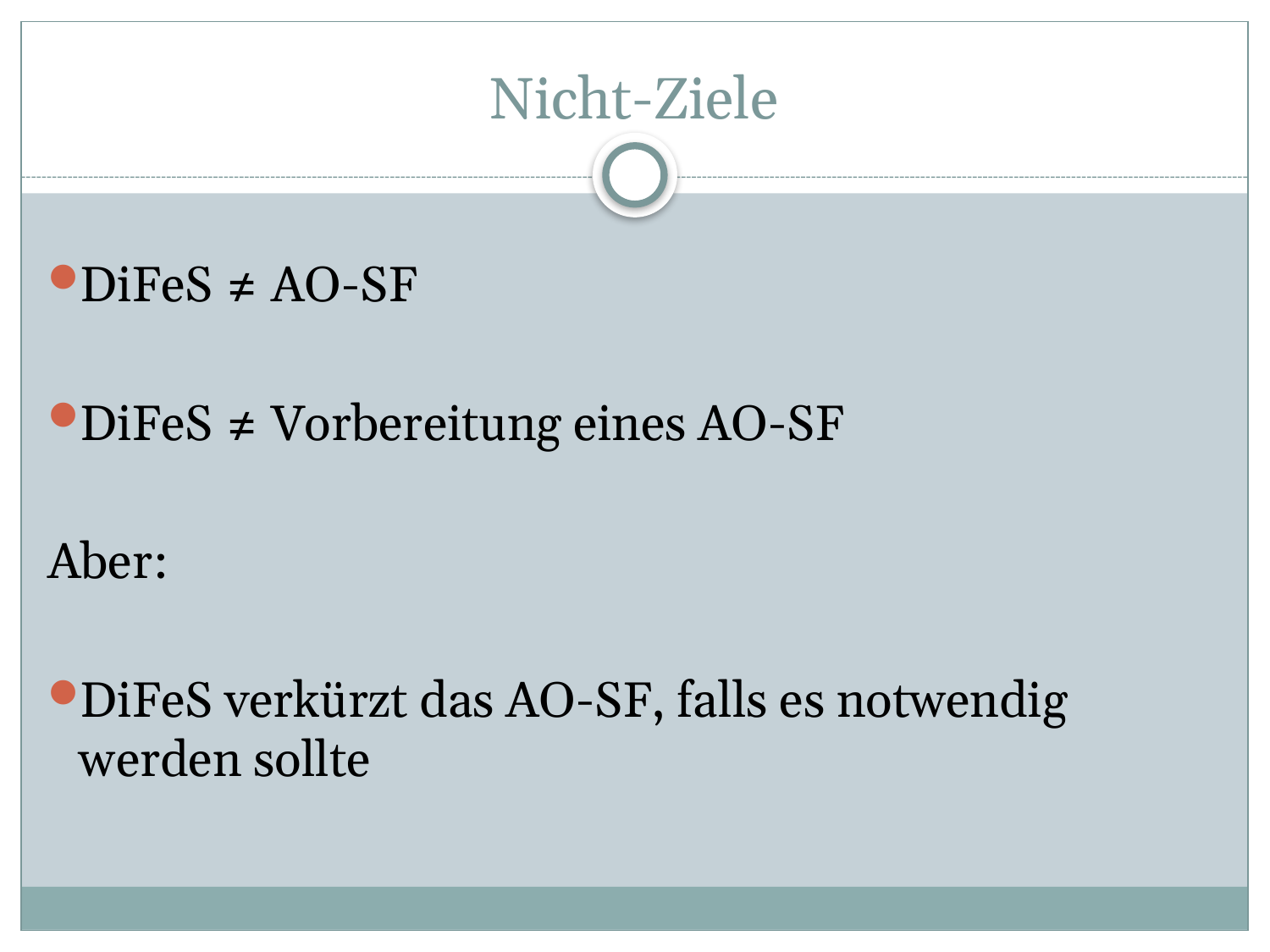

# Nicht-Ziele
DiFeS ≠ AO-SF

DiFeS ≠ Vorbereitung eines AO-SF

Aber:

DiFeS verkürzt das AO-SF, falls es notwendig werden sollte